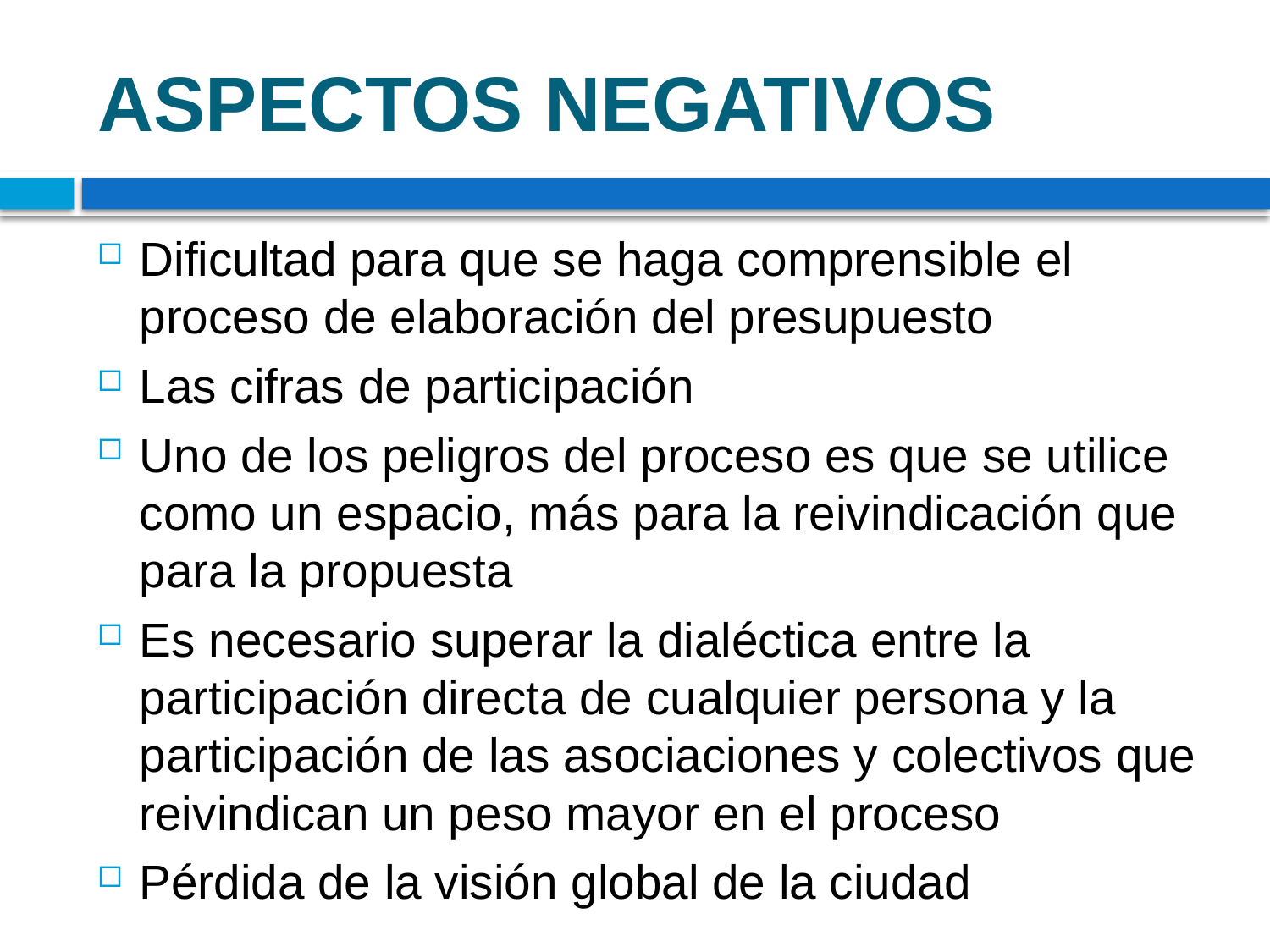

# ASPECTOS NEGATIVOS
Dificultad para que se haga comprensible el proceso de elaboración del presupuesto
Las cifras de participación
Uno de los peligros del proceso es que se utilice como un espacio, más para la reivindicación que para la propuesta
Es necesario superar la dialéctica entre la participación directa de cualquier persona y la participación de las asociaciones y colectivos que reivindican un peso mayor en el proceso
Pérdida de la visión global de la ciudad